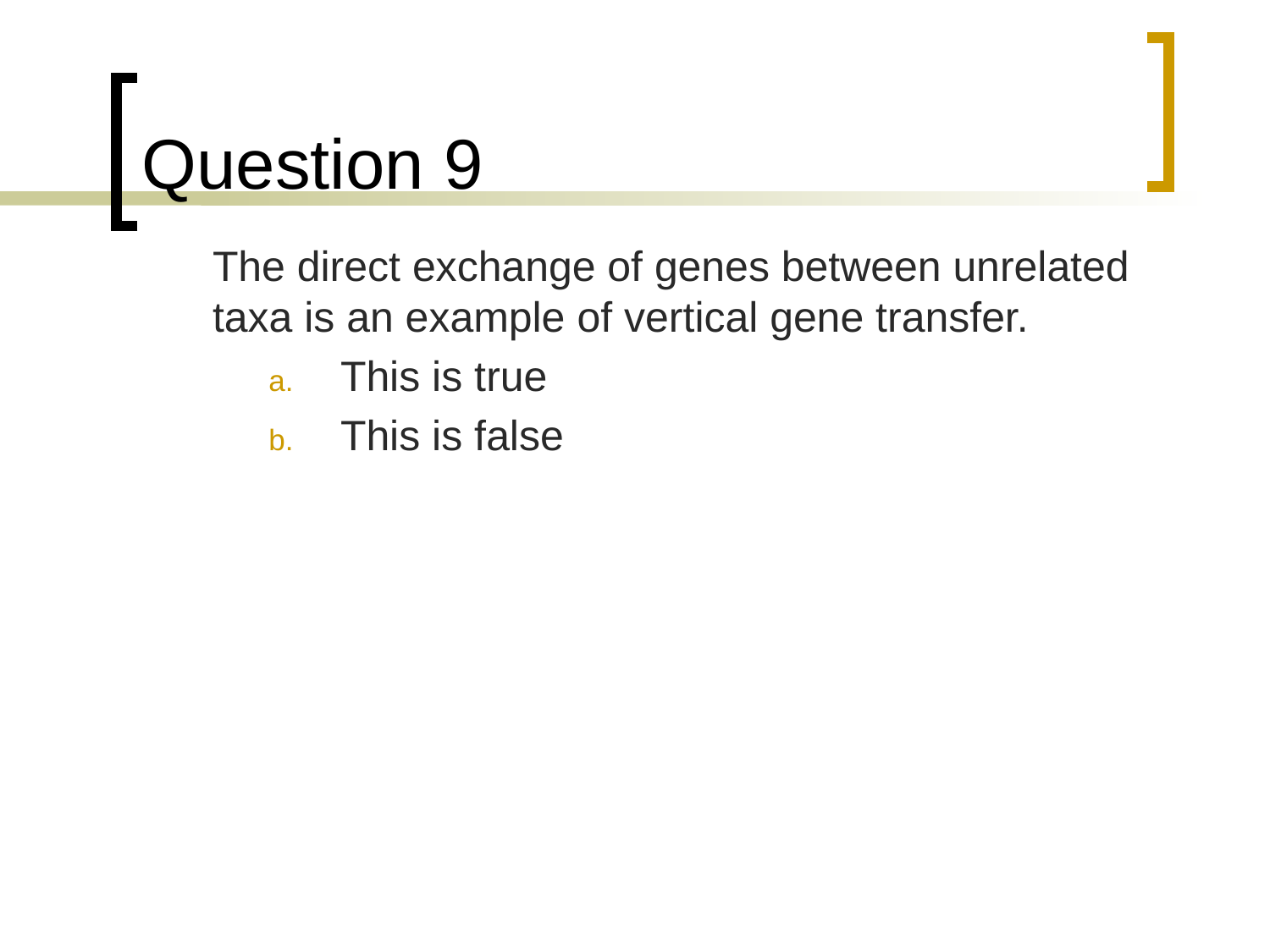

# Question 9
	The direct exchange of genes between unrelated taxa is an example of vertical gene transfer.
This is true
This is false